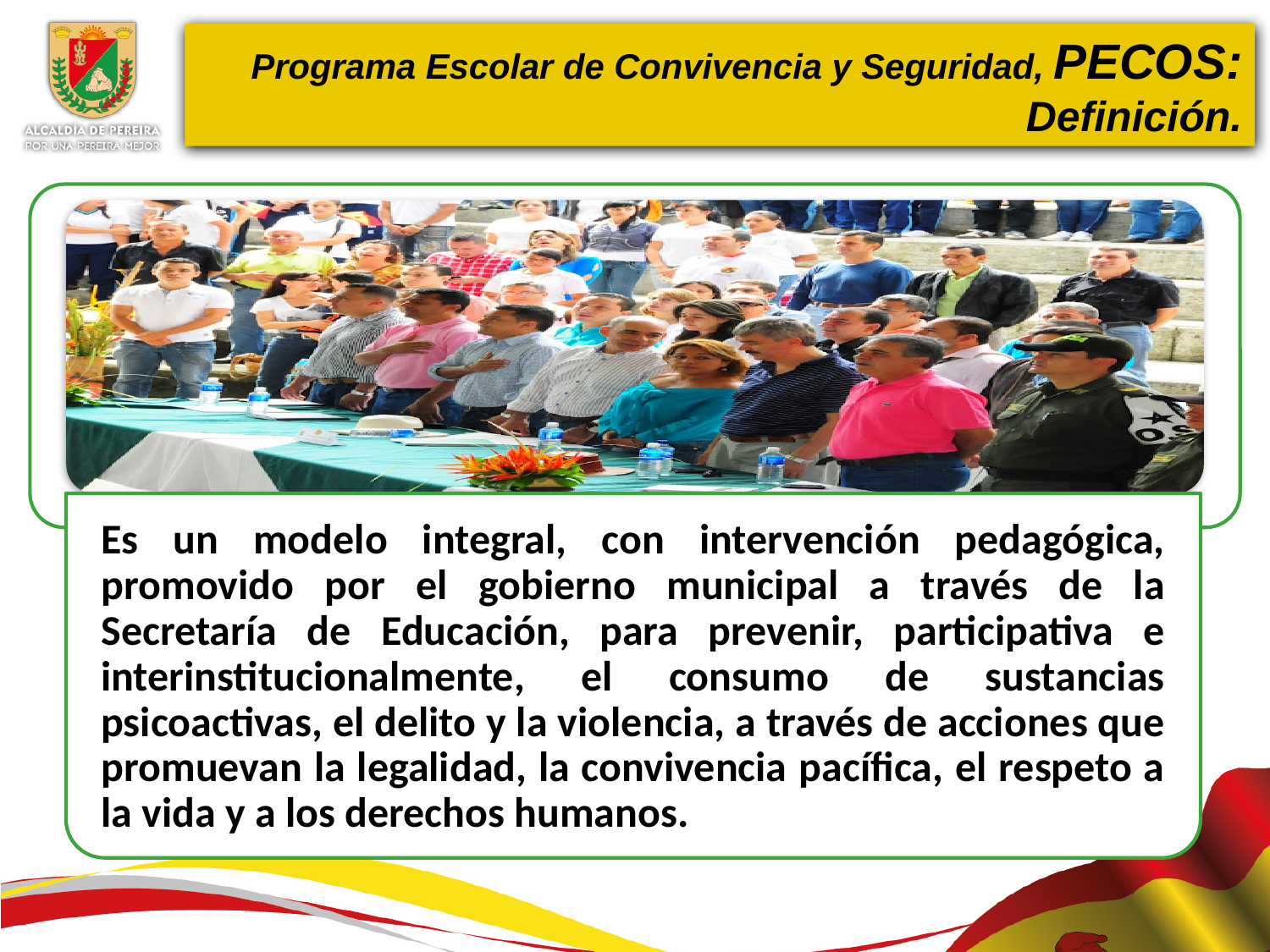

Programa Escolar de Convivencia y Seguridad, PECOS: Definición.

Es un modelo integral, con intervención pedagógica, promovido por el gobierno municipal a través de la Secretaría de Educación, para prevenir, participativa e interinstitucionalmente, el consumo de sustancias psicoactivas, el delito y la violencia, a través de acciones que promuevan la legalidad, la convivencia pacífica, el respeto a la vida y a los derechos humanos.